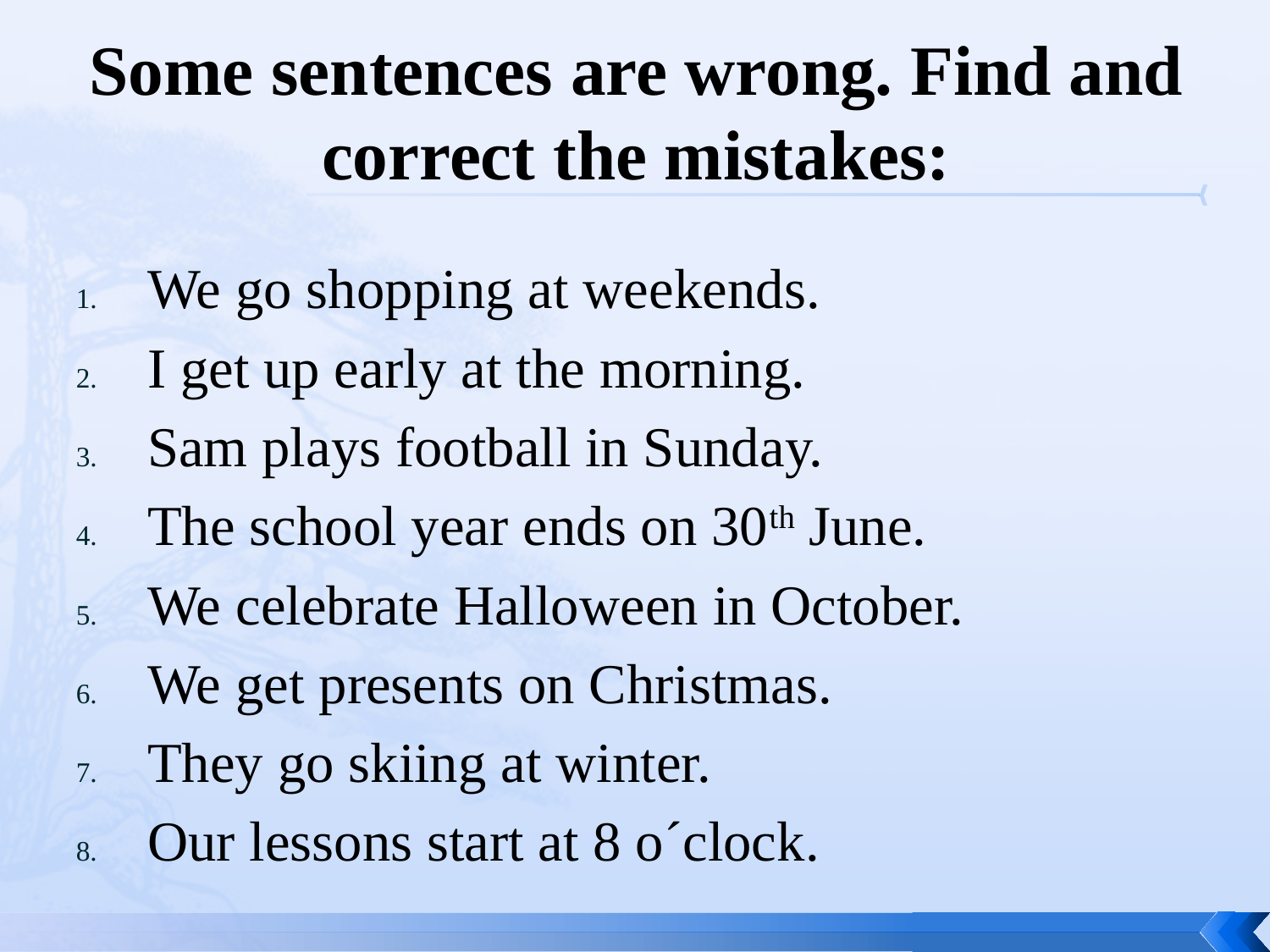

# Some sentences are wrong. Find and correct the mistakes:
We go shopping at weekends.
I get up early at the morning.
Sam plays football in Sunday.
The school year ends on 30th June.
We celebrate Halloween in October.
We get presents on Christmas.
They go skiing at winter.
Our lessons start at 8 o´clock.